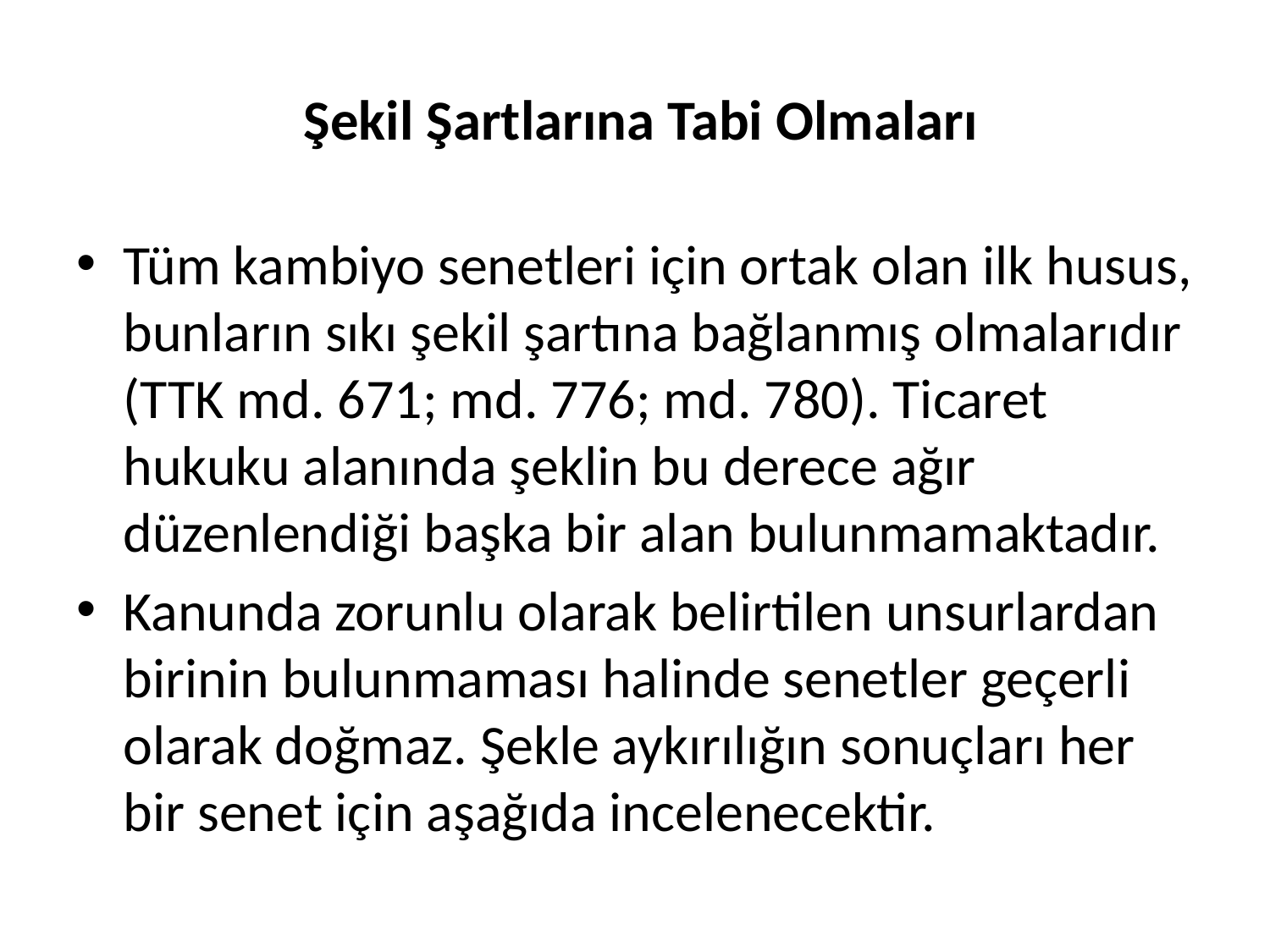

# Şekil Şartlarına Tabi Olmaları
Tüm kambiyo senetleri için ortak olan ilk husus, bunların sıkı şekil şartına bağlanmış olmalarıdır (TTK md. 671; md. 776; md. 780). Ticaret hukuku alanında şeklin bu derece ağır düzenlendiği başka bir alan bulunmamaktadır.
Kanunda zorunlu olarak belirtilen unsurlardan birinin bulunmaması halinde senetler geçerli olarak doğmaz. Şekle aykırılığın sonuçları her bir senet için aşağıda incelenecektir.